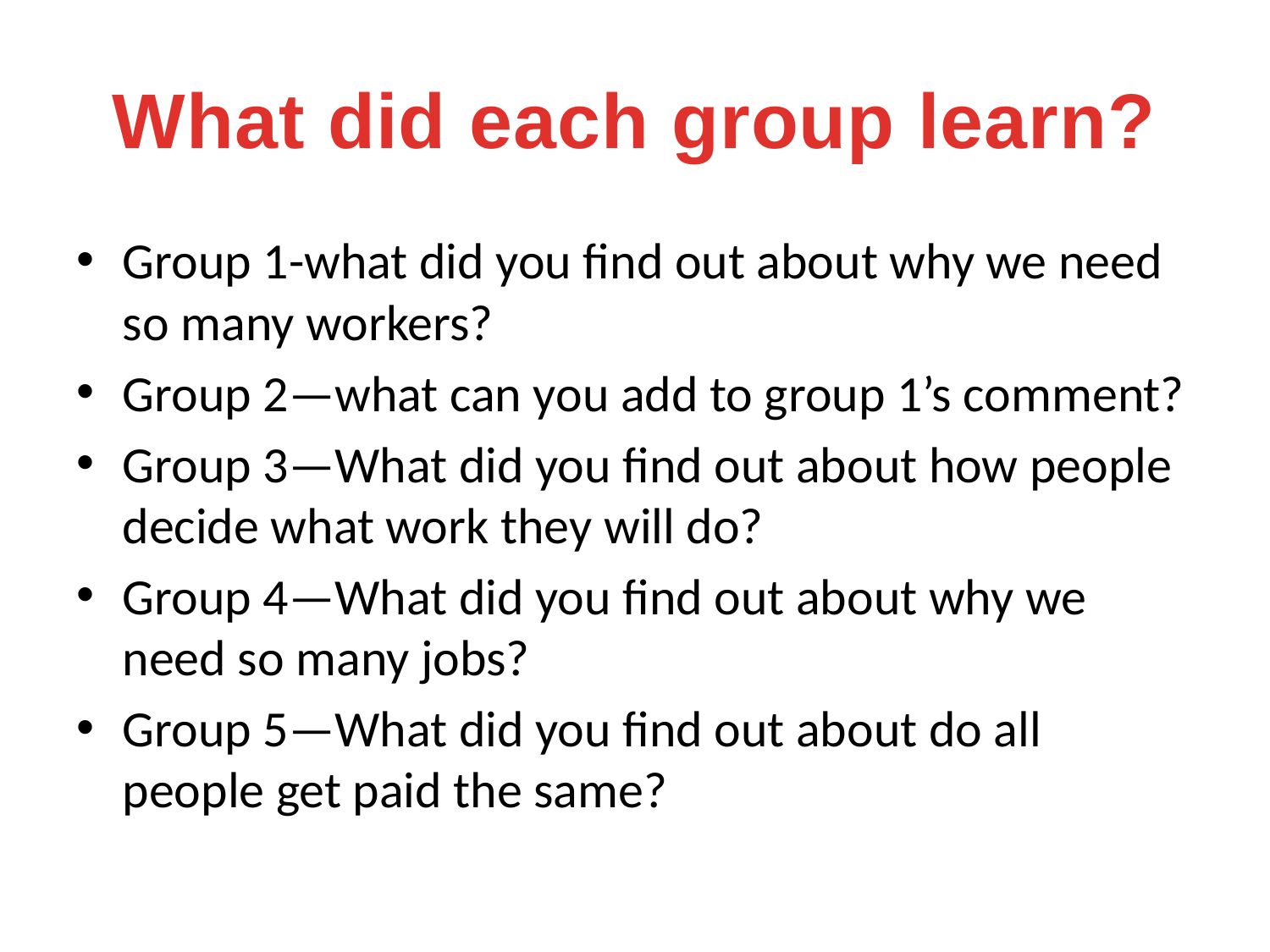

# What did each group learn?
Group 1-what did you find out about why we need so many workers?
Group 2—what can you add to group 1’s comment?
Group 3—What did you find out about how people decide what work they will do?
Group 4—What did you find out about why we need so many jobs?
Group 5—What did you find out about do all people get paid the same?